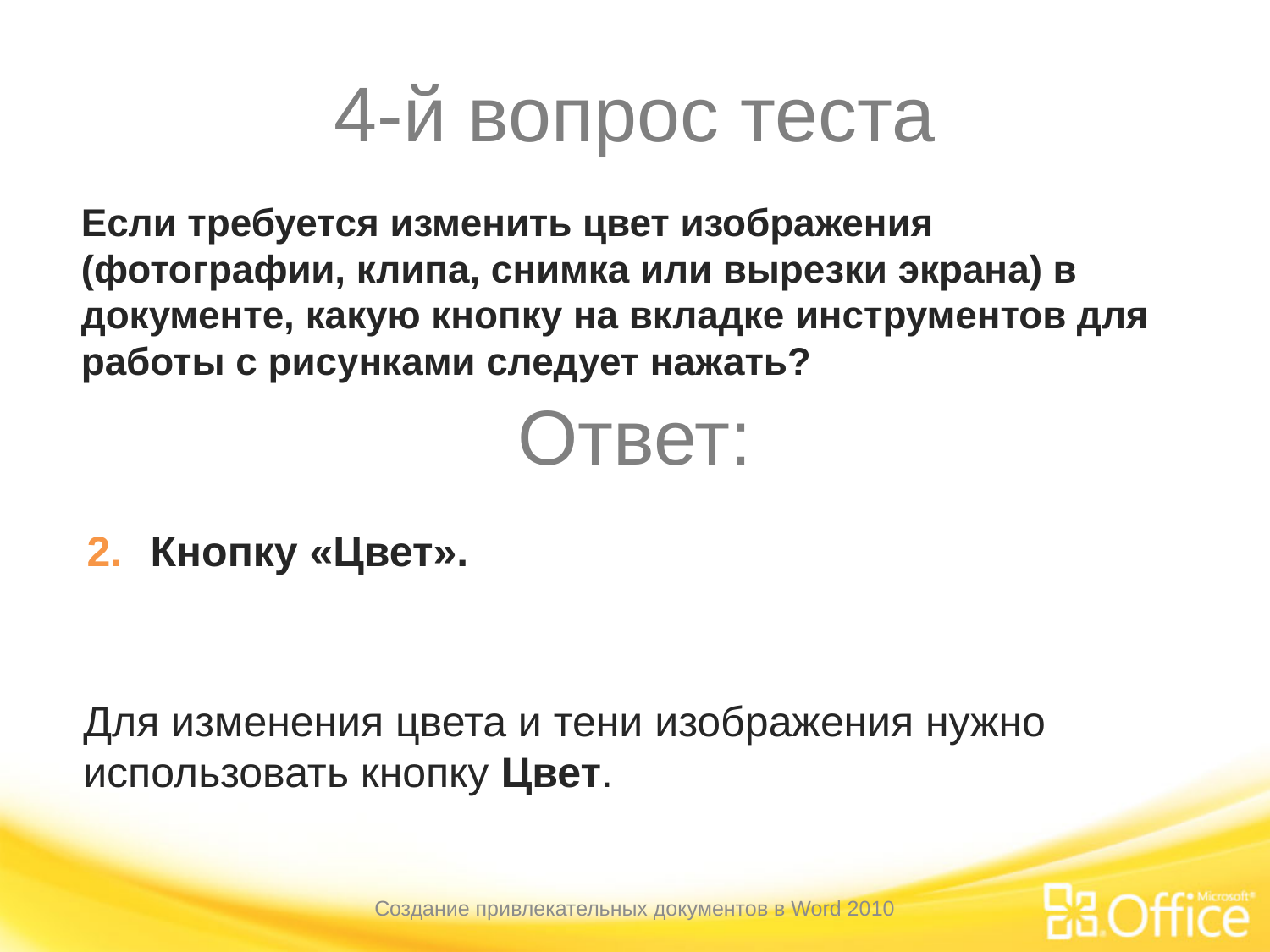

# 4-й вопрос теста
Если требуется изменить цвет изображения (фотографии, клипа, снимка или вырезки экрана) в документе, какую кнопку на вкладке инструментов для работы с рисунками следует нажать?
Ответ:
Кнопку «Цвет».
Для изменения цвета и тени изображения нужно использовать кнопку Цвет.
Создание привлекательных документов в Word 2010